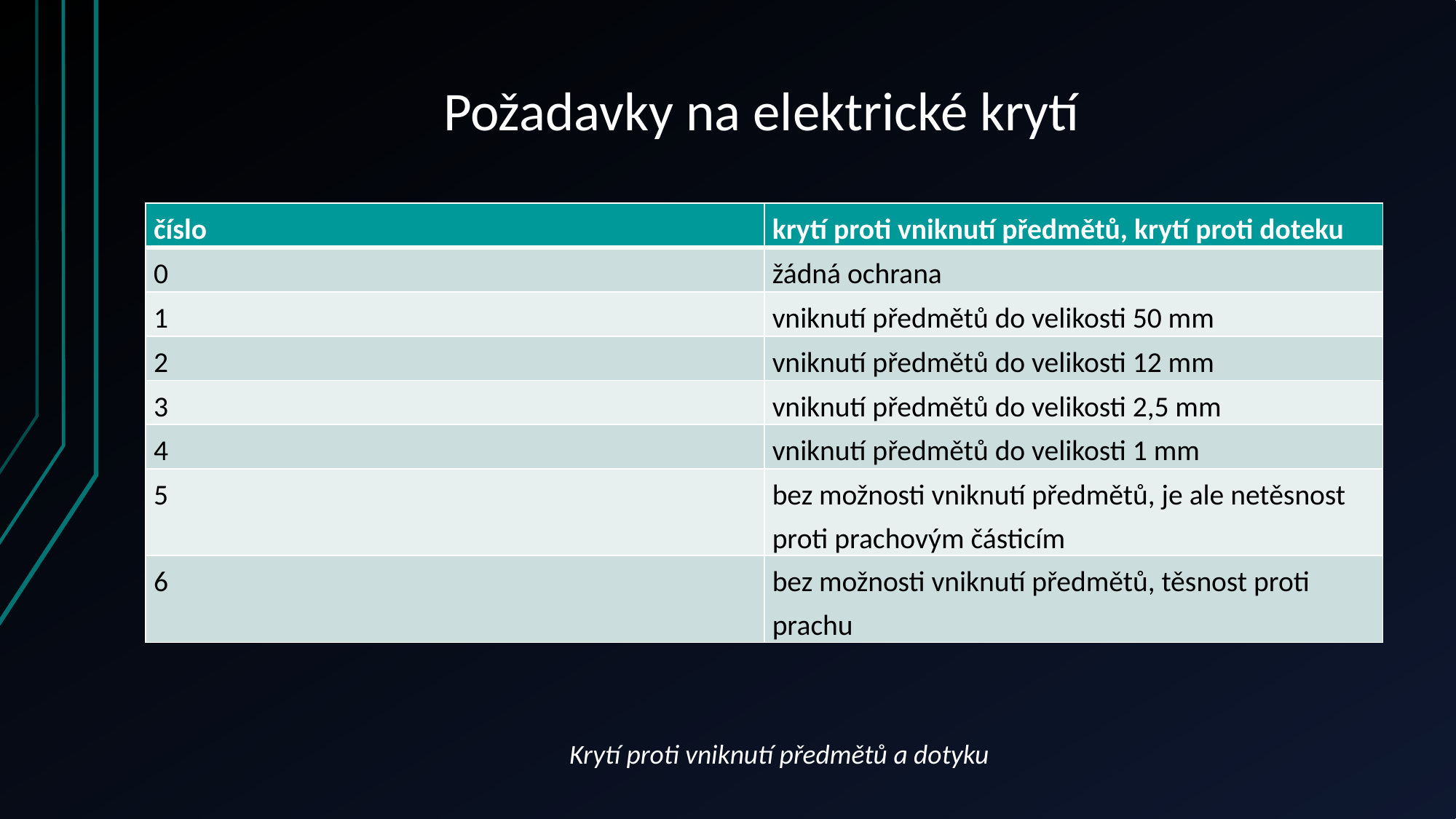

# Požadavky na elektrické krytí
| číslo | krytí proti vniknutí předmětů, krytí proti doteku |
| --- | --- |
| 0 | žádná ochrana |
| 1 | vniknutí předmětů do velikosti 50 mm |
| 2 | vniknutí předmětů do velikosti 12 mm |
| 3 | vniknutí předmětů do velikosti 2,5 mm |
| 4 | vniknutí předmětů do velikosti 1 mm |
| 5 | bez možnosti vniknutí předmětů, je ale netěsnost proti prachovým částicím |
| 6 | bez možnosti vniknutí předmětů, těsnost proti prachu |
Krytí proti vniknutí předmětů a dotyku